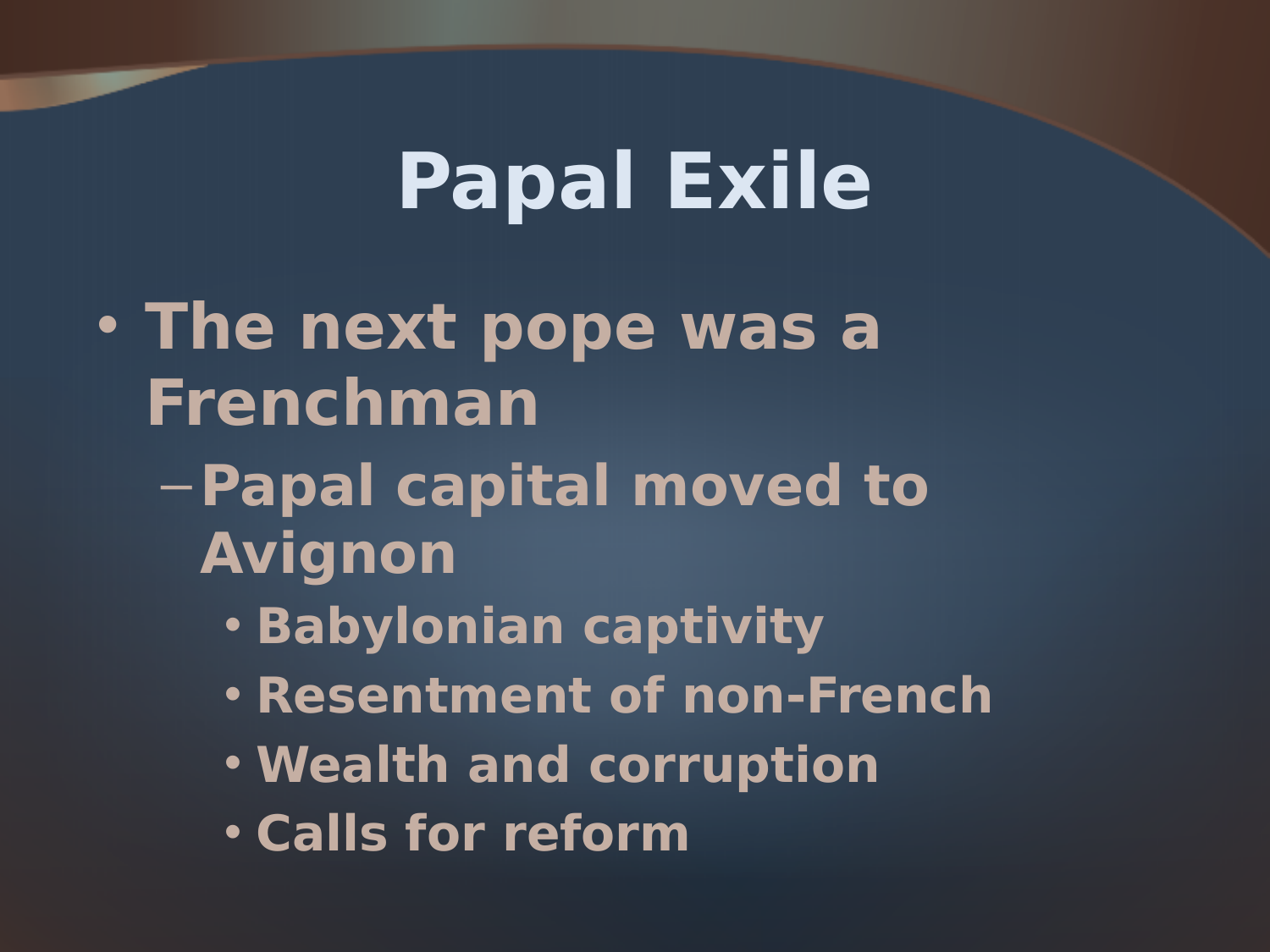

# Papal Exile
The next pope was a Frenchman
Papal capital moved to Avignon
Babylonian captivity
Resentment of non-French
Wealth and corruption
Calls for reform